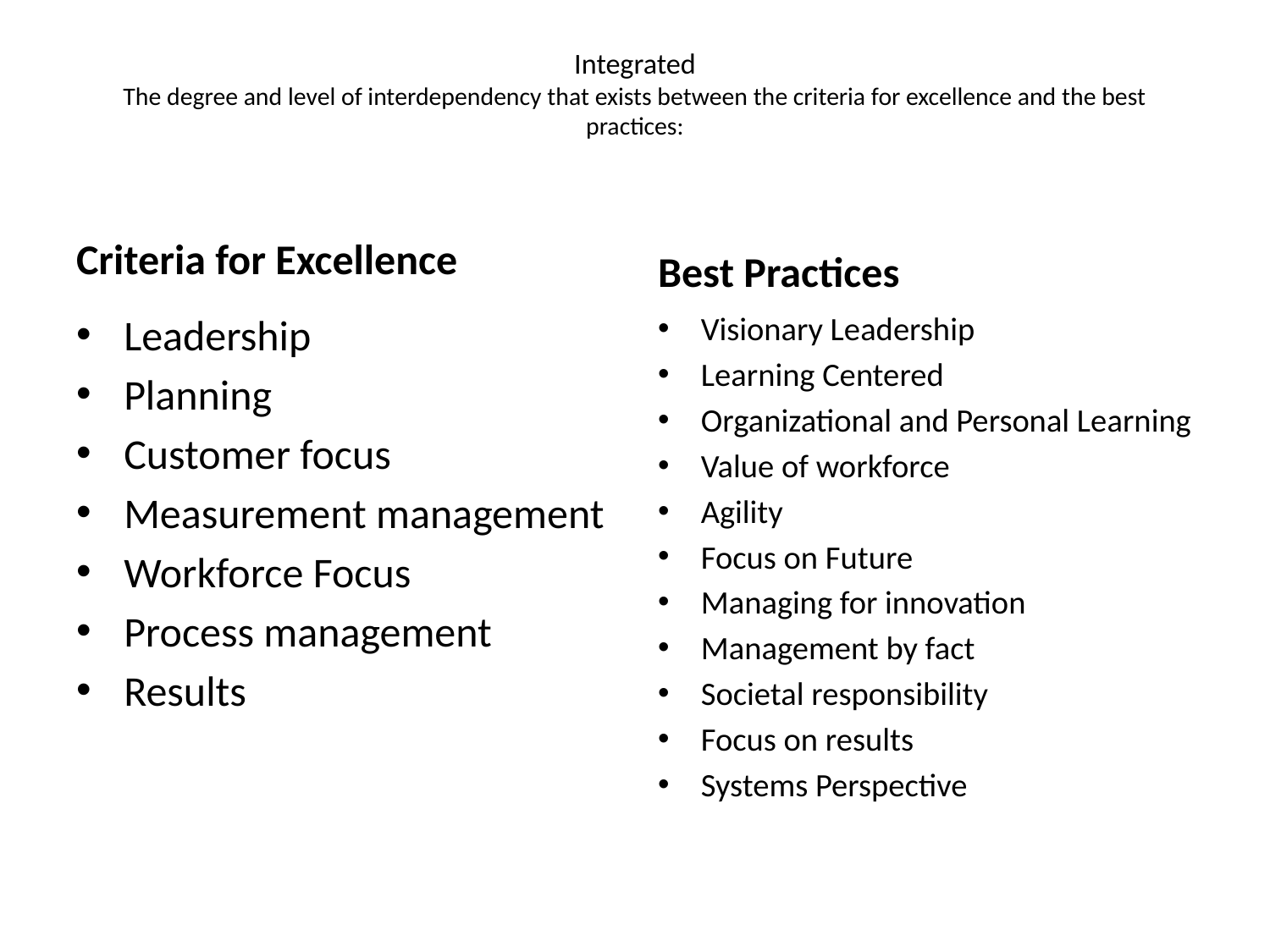

# Integrated The degree and level of interdependency that exists between the criteria for excellence and the best practices:
Criteria for Excellence

Best Practices

Leadership
Planning
Customer focus
Measurement management
Workforce Focus
Process management
Results
Visionary Leadership
Learning Centered
Organizational and Personal Learning
Value of workforce
Agility
Focus on Future
Managing for innovation
Management by fact
Societal responsibility
Focus on results
Systems Perspective